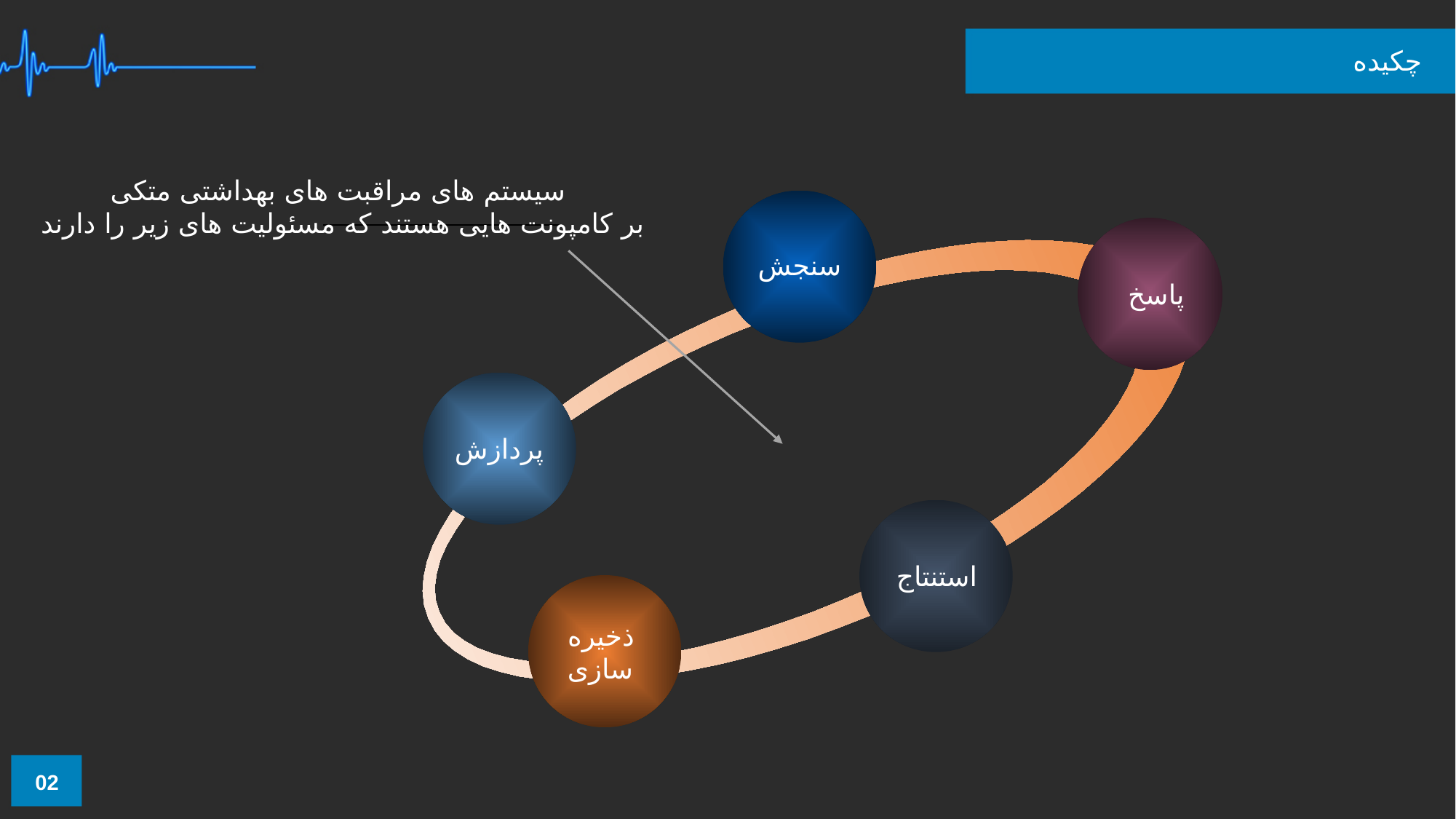

چکیده
سیستم های مراقبت های بهداشتی متکی
بر کامپونت هایی هستند که مسئولیت های زیر را دارند

سنجش

پاسخ

پردازش

استنتاج

ذخیره
سازی
02